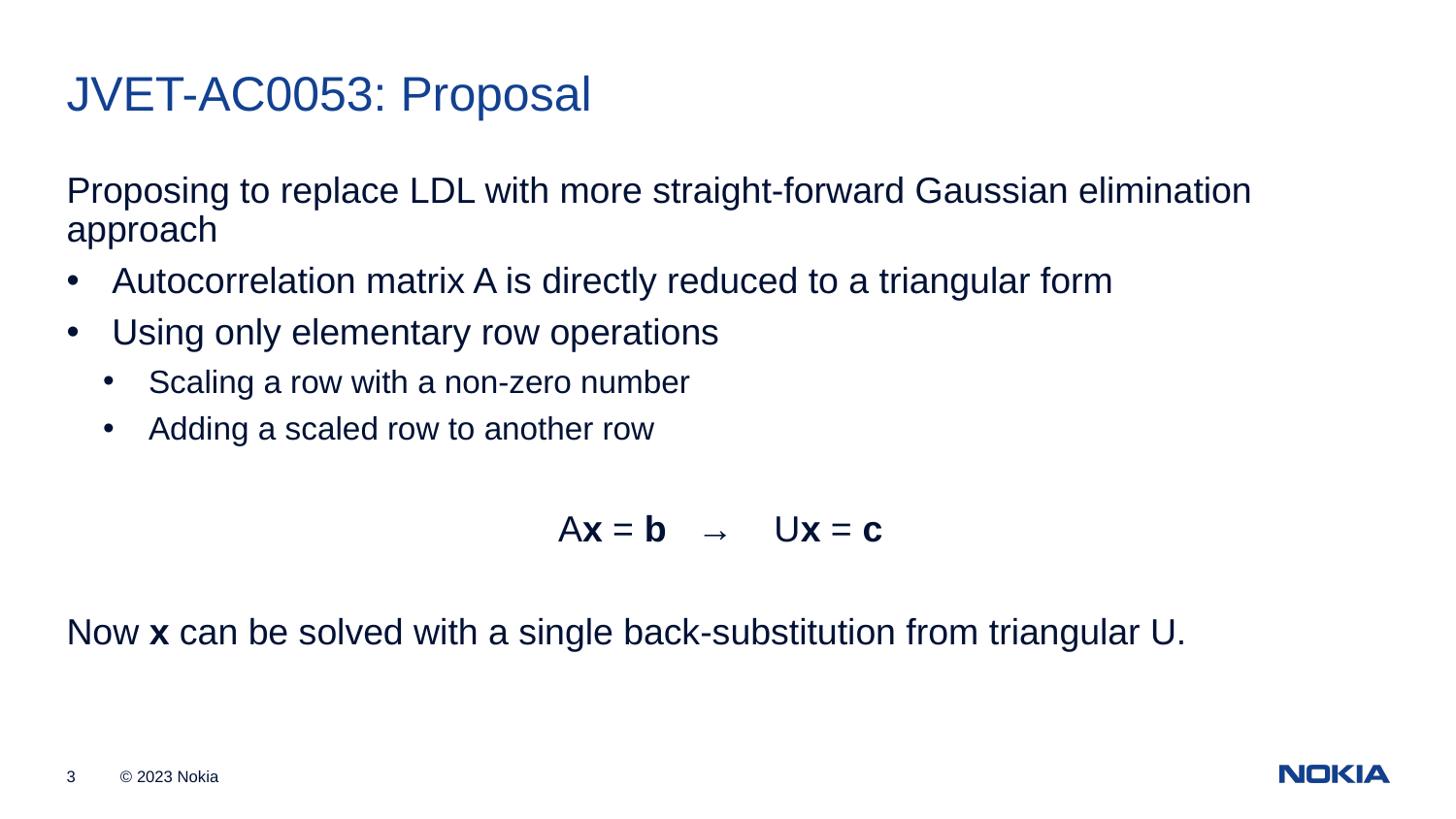

JVET-AC0053: Proposal
Proposing to replace LDL with more straight-forward Gaussian elimination approach
Autocorrelation matrix A is directly reduced to a triangular form
Using only elementary row operations
Scaling a row with a non-zero number
Adding a scaled row to another row

Ax = b   →    Ux = c

Now x can be solved with a single back-substitution from triangular U.